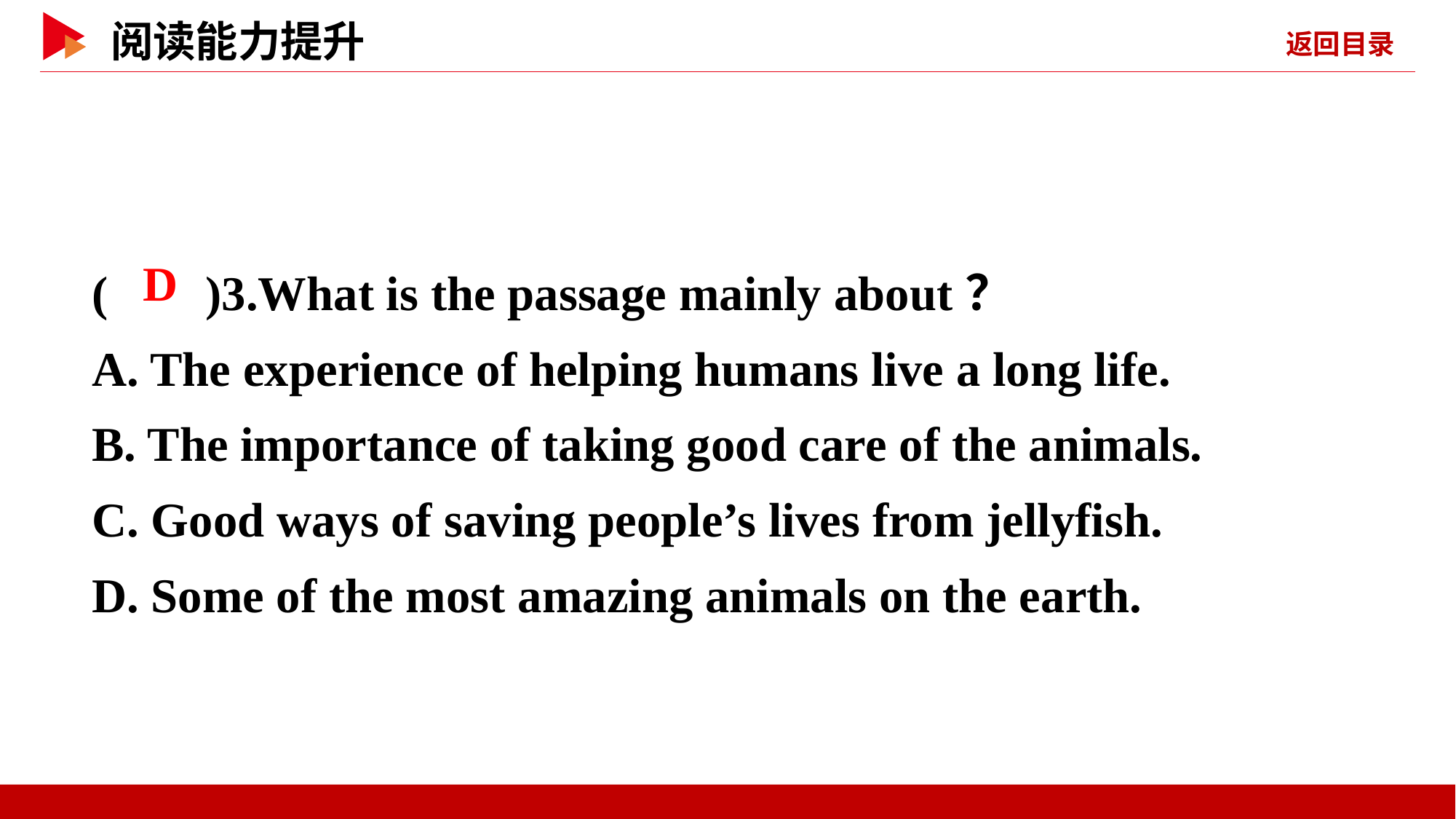

(        )3.What is the passage mainly about？
A. The experience of helping humans live a long life.
B. The importance of taking good care of the animals.
C. Good ways of saving people’s lives from jellyfish.
D. Some of the most amazing animals on the earth.
   D